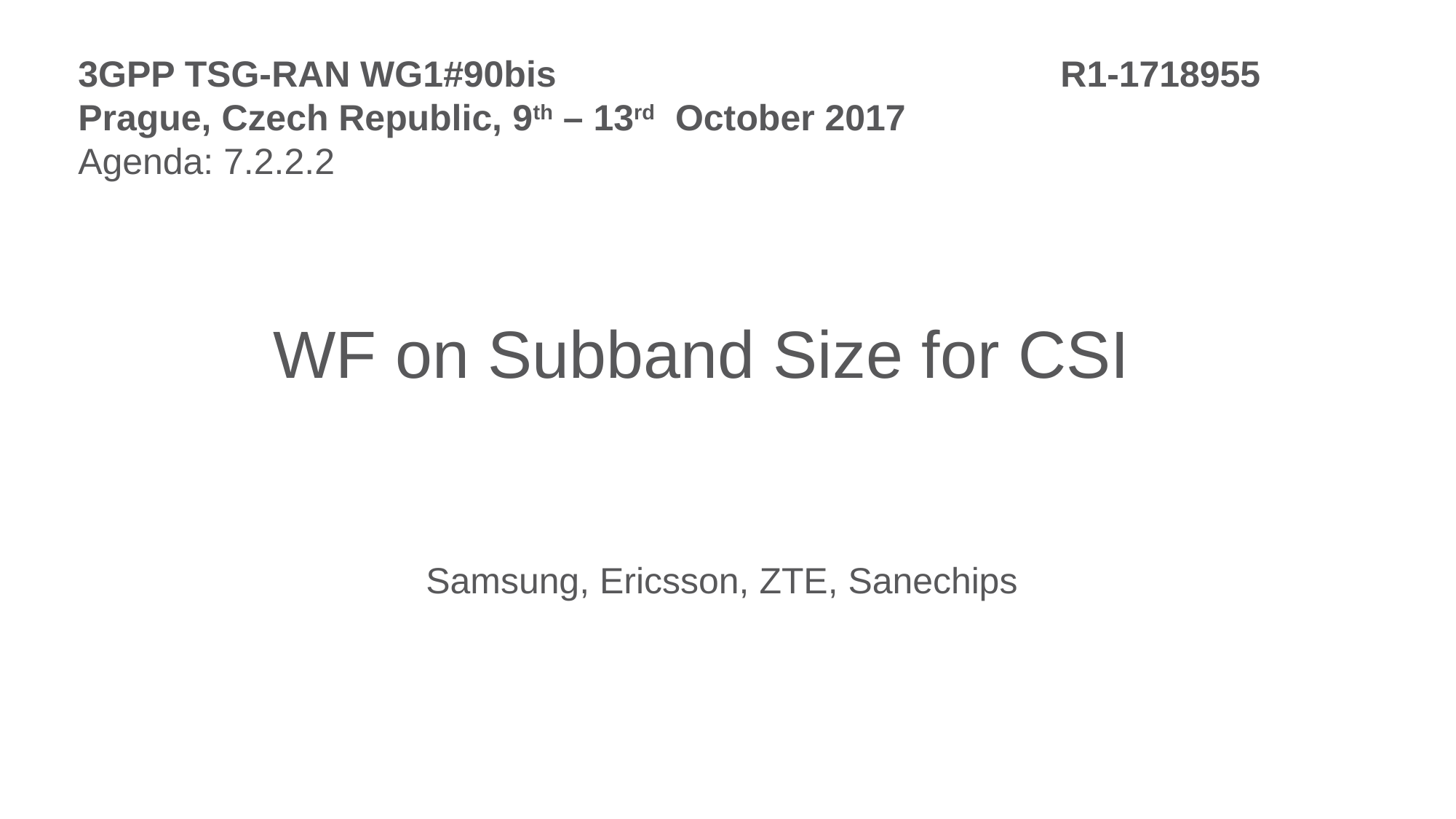

3GPP TSG-RAN WG1#90bis					R1-1718955
Prague, Czech Republic, 9th – 13rd  October 2017
Agenda: 7.2.2.2
# WF on Subband Size for CSI
Samsung, Ericsson, ZTE, Sanechips